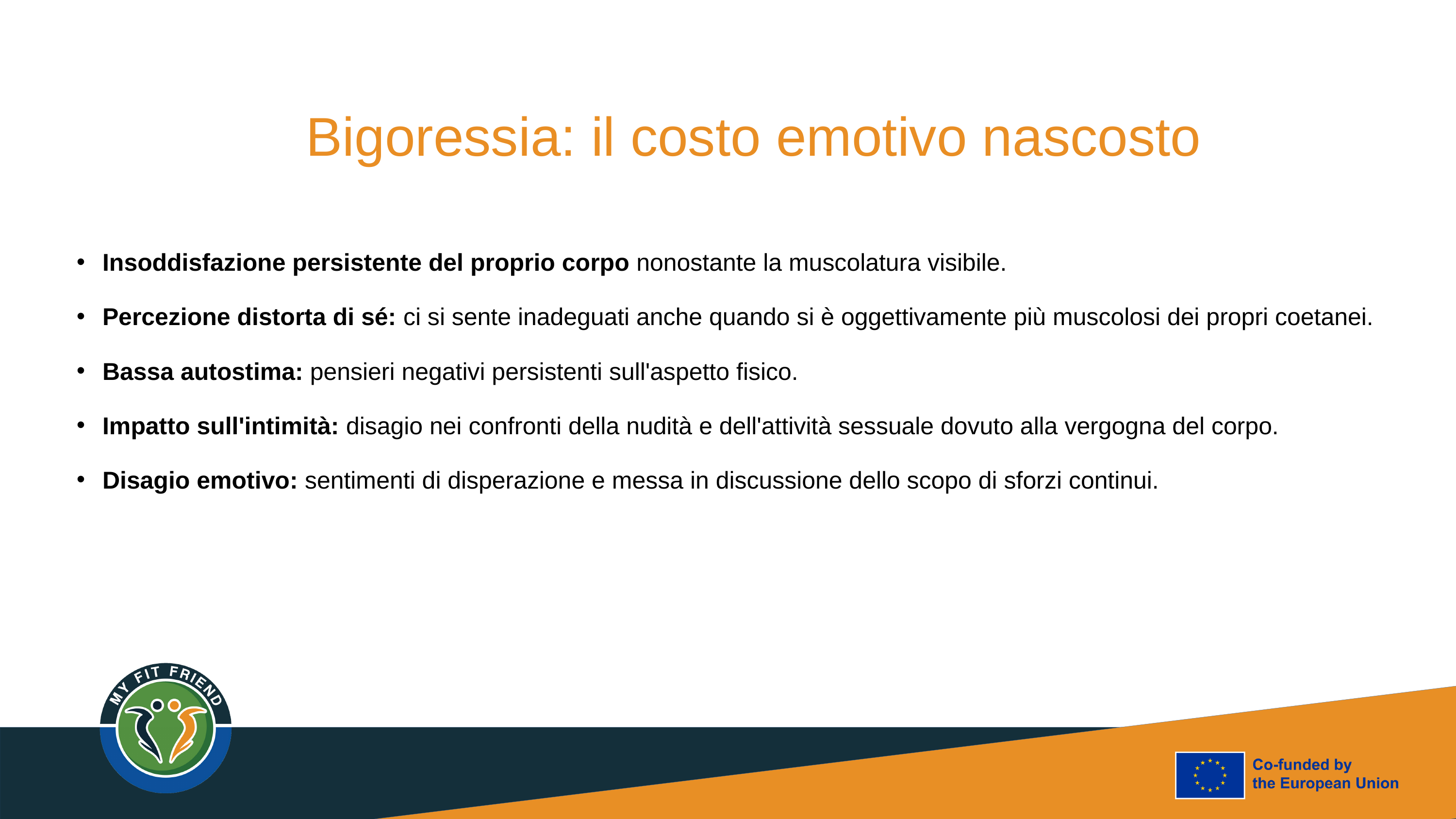

Bigoressia: il costo emotivo nascosto

Insoddisfazione persistente del proprio corpo nonostante la muscolatura visibile.
Percezione distorta di sé: ci si sente inadeguati anche quando si è oggettivamente più muscolosi dei propri coetanei.
Bassa autostima: pensieri negativi persistenti sull'aspetto fisico.
Impatto sull'intimità: disagio nei confronti della nudità e dell'attività sessuale dovuto alla vergogna del corpo.
Disagio emotivo: sentimenti di disperazione e messa in discussione dello scopo di sforzi continui.